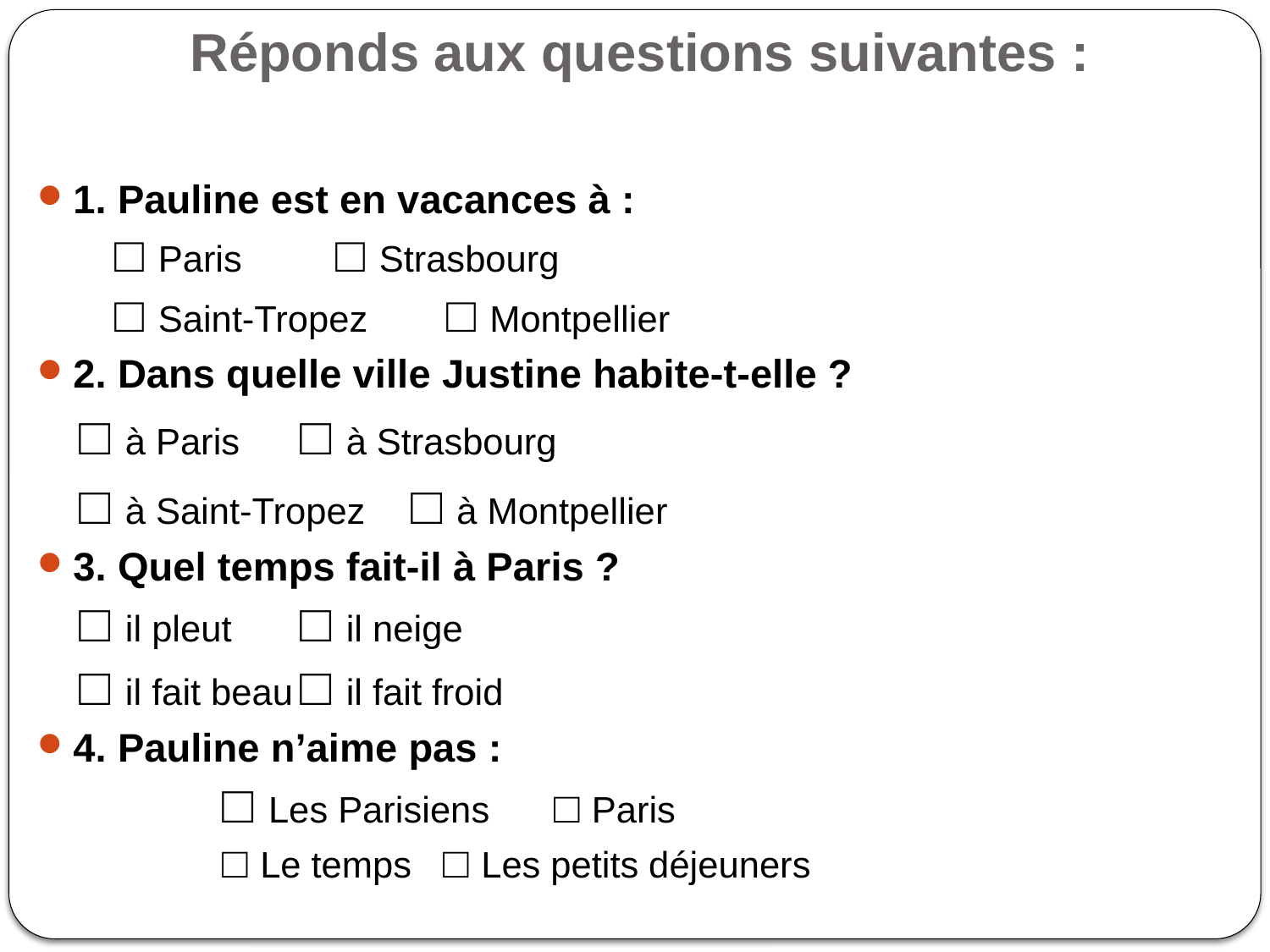

# Réponds aux questions suivantes :
1. Pauline est en vacances à :
		□ Paris			□ Strasbourg
		□ Saint-Tropez		□ Montpellier
2. Dans quelle ville Justine habite-t-elle ?
		□ à Paris			□ à Strasbourg
		□ à Saint-Tropez 		□ à Montpellier
3. Quel temps fait-il à Paris ?
		□ il pleut			□ il neige
		□ il fait beau			□ il fait froid
4. Pauline n’aime pas :
	□ Les Parisiens		□ Paris
	□ Le temps			□ Les petits déjeuners